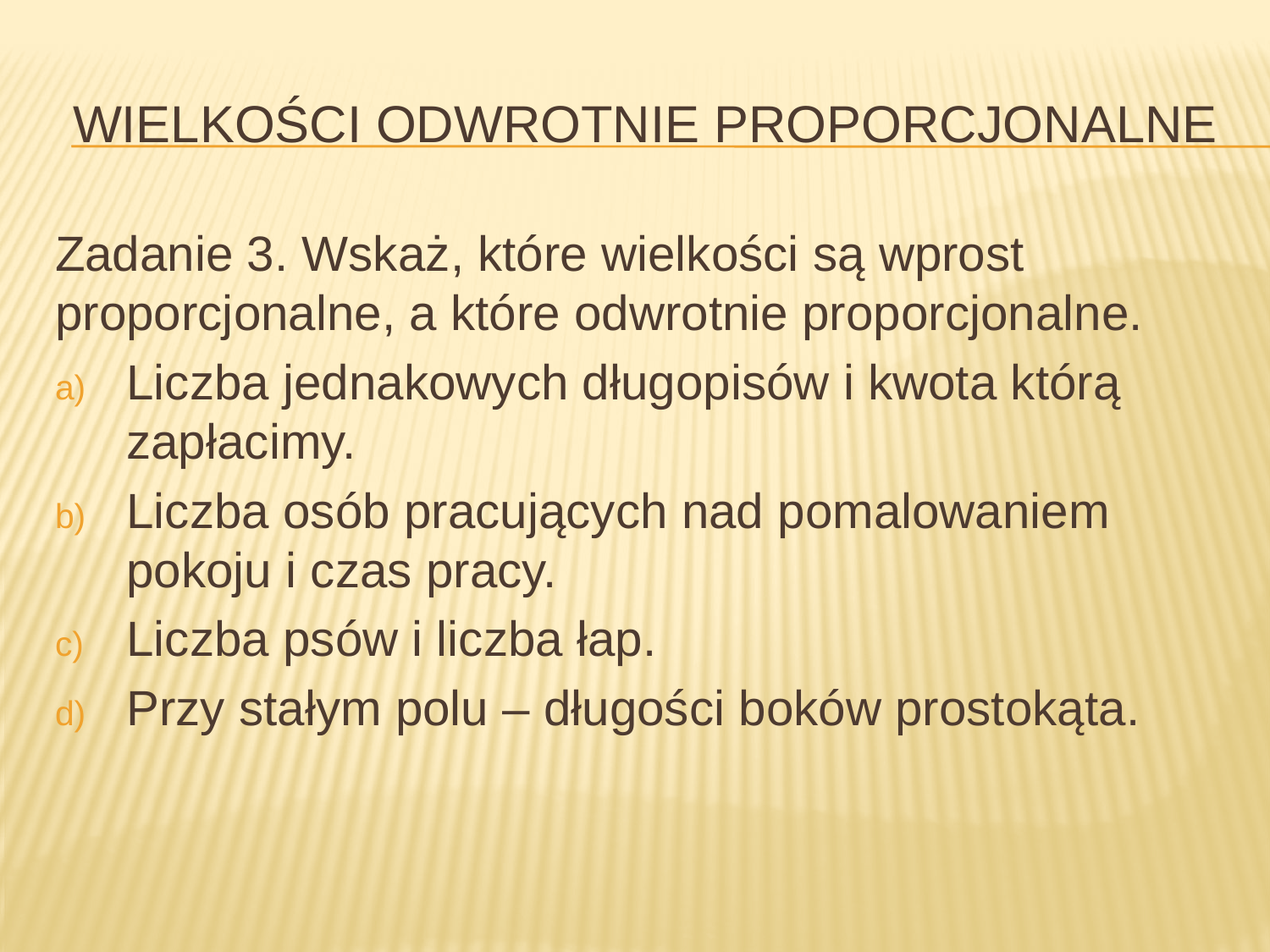

# Wielkości odwrotnie proporcjonalne
Zadanie 3. Wskaż, które wielkości są wprost proporcjonalne, a które odwrotnie proporcjonalne.
Liczba jednakowych długopisów i kwota którą zapłacimy.
Liczba osób pracujących nad pomalowaniem pokoju i czas pracy.
Liczba psów i liczba łap.
Przy stałym polu – długości boków prostokąta.